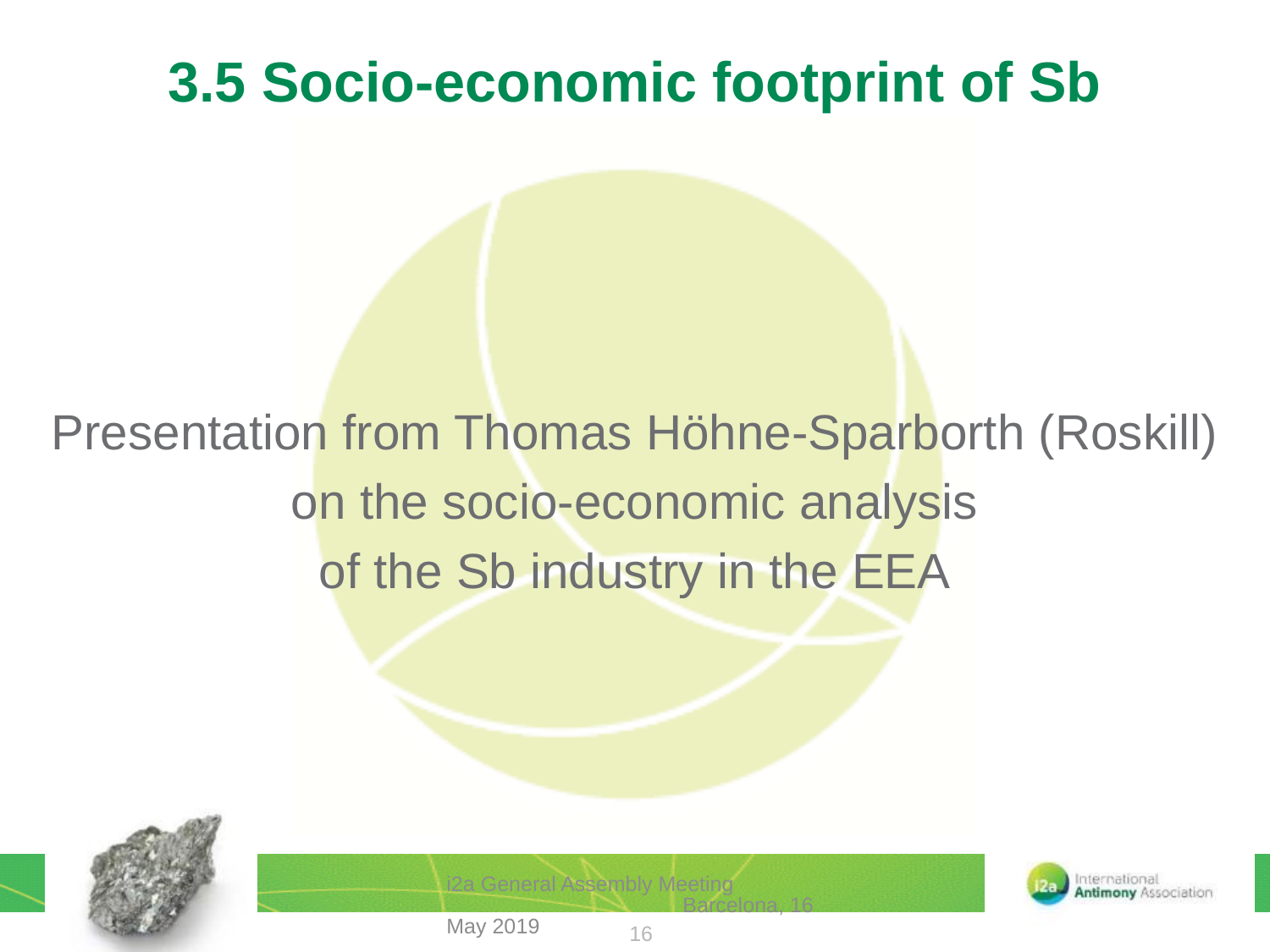

# 3.5 Socio-economic footprint of Sb

Presentation from Thomas Höhne-Sparborth (Roskill)
on the socio-economic analysis
of the Sb industry in the EEA
i2a General Assembly Meeting                                                       Barcelona, 16 May 2019
16